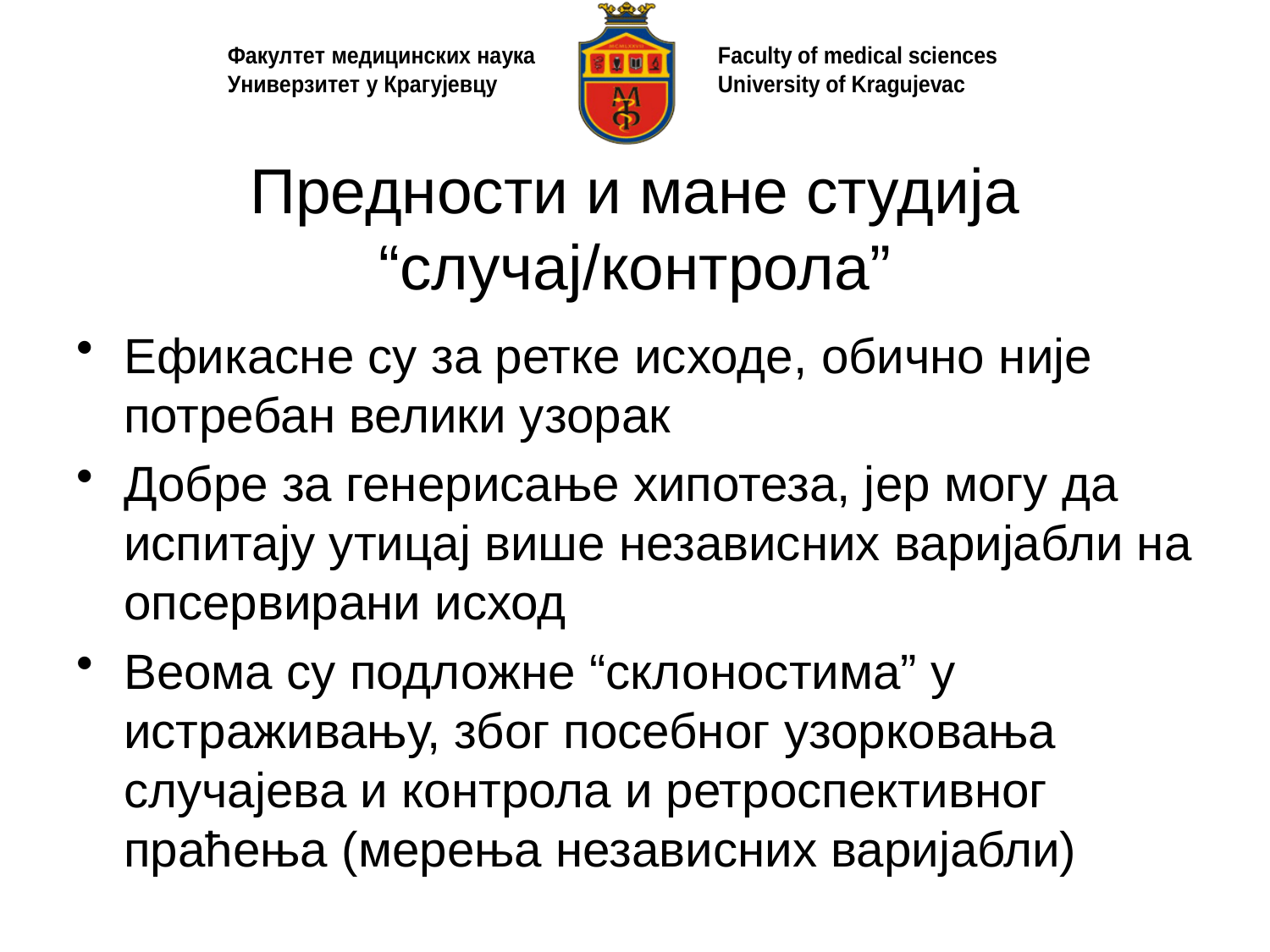

# Предности и мане студија “случај/контрола”
Ефикасне су за ретке исходе, обично није потребан велики узорак
Добре за генерисање хипотеза, јер могу да испитају утицај више независних варијабли на опсервирани исход
Веома су подложне “склоностима” у истраживању, због посебног узорковања случајева и контрола и ретроспективног праћења (мерења независних варијабли)